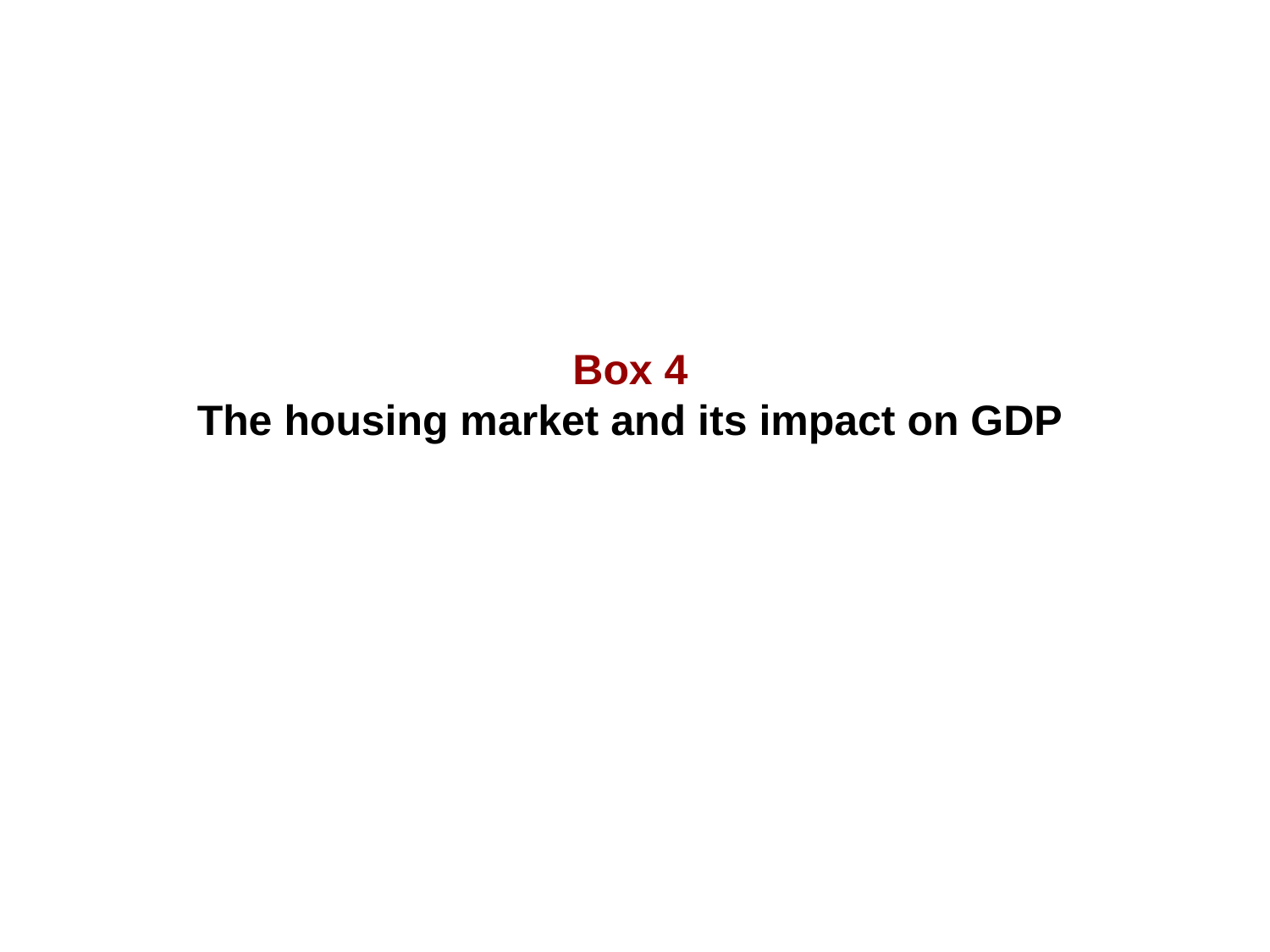

Box 4
The housing market and its impact on GDP